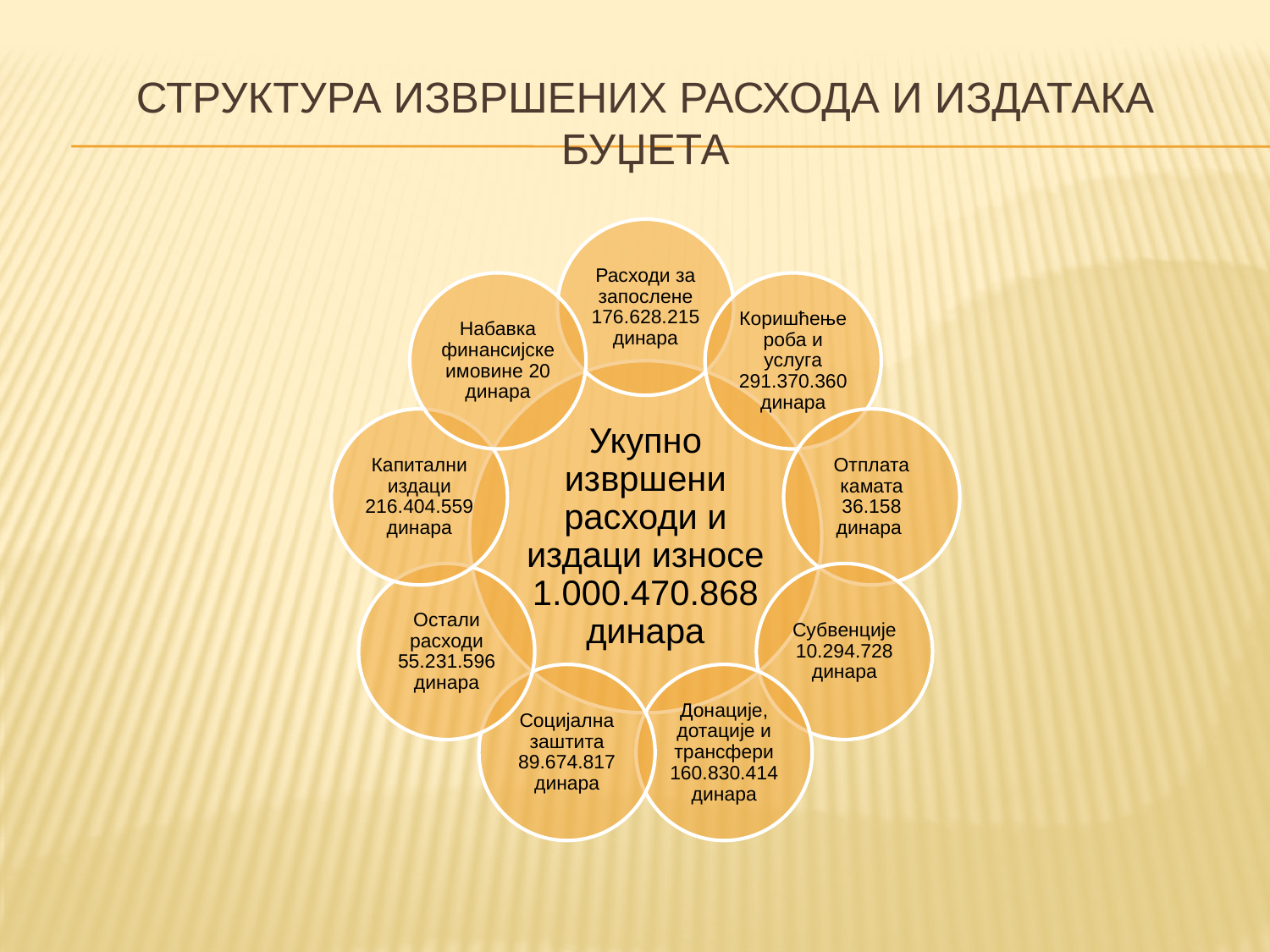

# СТРУКТУРА ИЗВРШЕНИХ РАСХОДА И ИЗДАТАКА БУЏЕТА
Укупно извршени расходи и издаци износе 1.000.470.868 динара
Расходи за запослене 176.628.215 динара
Коришћење роба и услуга 291.370.360 динара
Отплата камата 36.158 динара
Субвенције 10.294.728 динара
Донације, дотације и трансфери 160.830.414 динара
Социјална заштита 89.674.817 динара
Остали расходи 55.231.596 динара
Капитални издаци 216.404.559 динара
Набавка финансијске имовине 20 динара